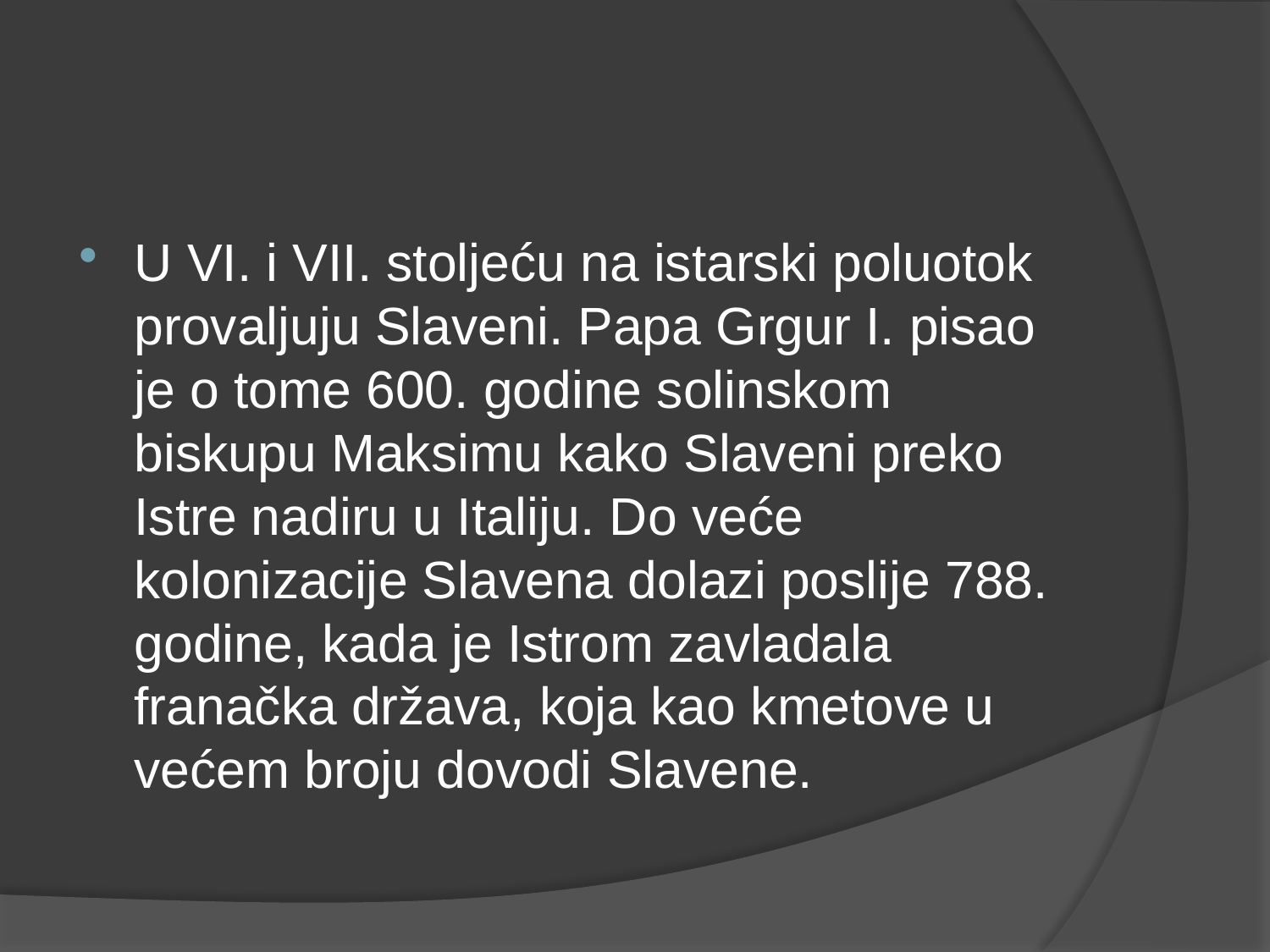

#
U VI. i VII. stoljeću na istarski poluotok provaljuju Slaveni. Papa Grgur I. pisao je o tome 600. godine solinskom biskupu Maksimu kako Slaveni preko Istre nadiru u Italiju. Do veće kolonizacije Slavena dolazi poslije 788. godine, kada je Istrom zavladala franačka država, koja kao kmetove u većem broju dovodi Slavene.